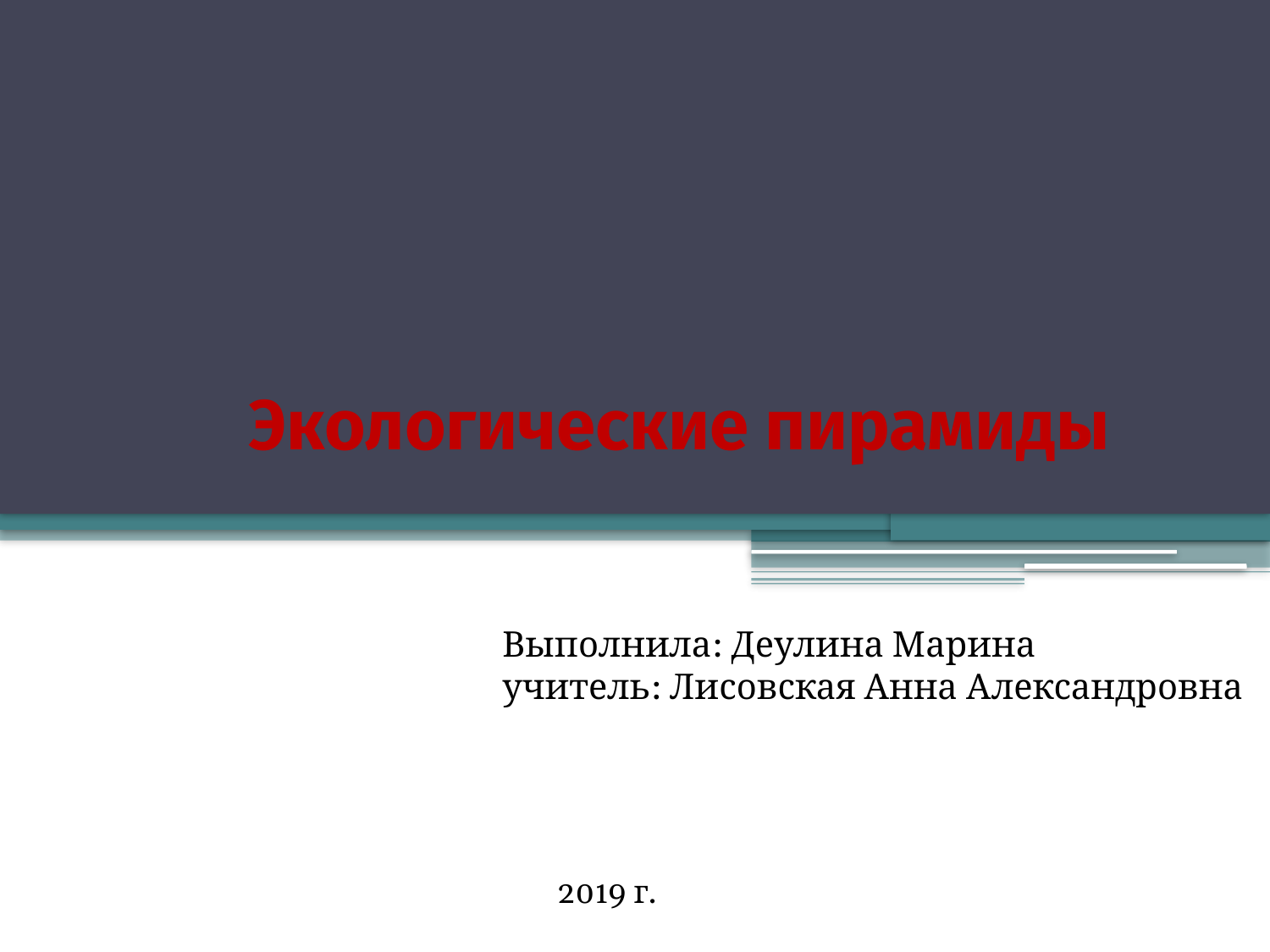

# Экологические пирамиды
Выполнила: Деулина Марина
учитель: Лисовская Анна Александровна
2019 г.